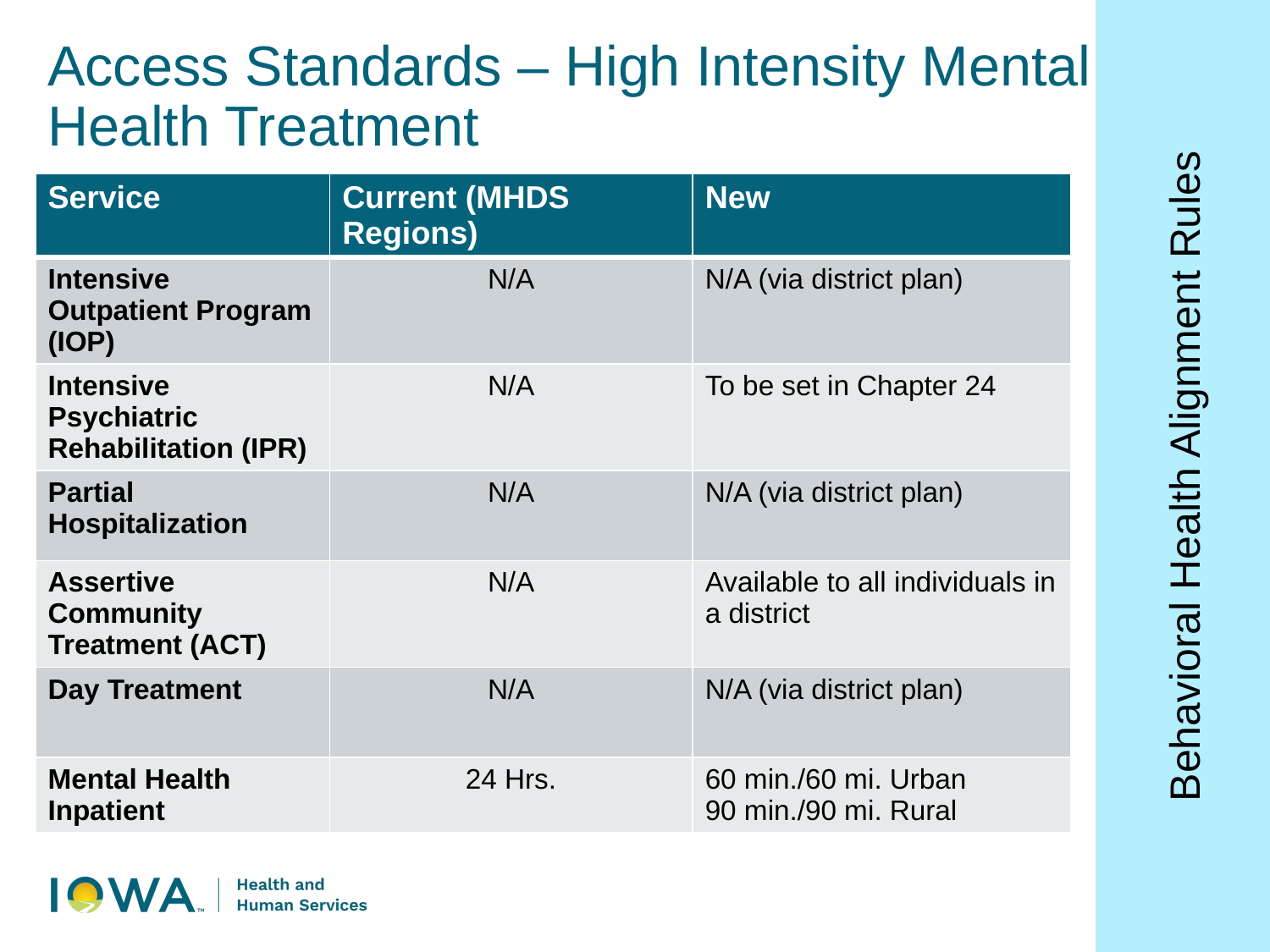

Access Standards – High Intensity Mental Health Treatment
| Service | Current (MHDS Regions) | New |
| --- | --- | --- |
| Intensive Outpatient Program (IOP) | N/A | N/A (via district plan) |
| Intensive Psychiatric Rehabilitation (IPR) | N/A | To be set in Chapter 24 |
| Partial Hospitalization | N/A | N/A (via district plan) |
| Assertive Community Treatment (ACT) | N/A | Available to all individuals in a district |
| Day Treatment | N/A | N/A (via district plan) |
| Mental Health Inpatient | 24 Hrs. | 60 min./60 mi. Urban 90 min./90 mi. Rural |
Behavioral Health Alignment Rules